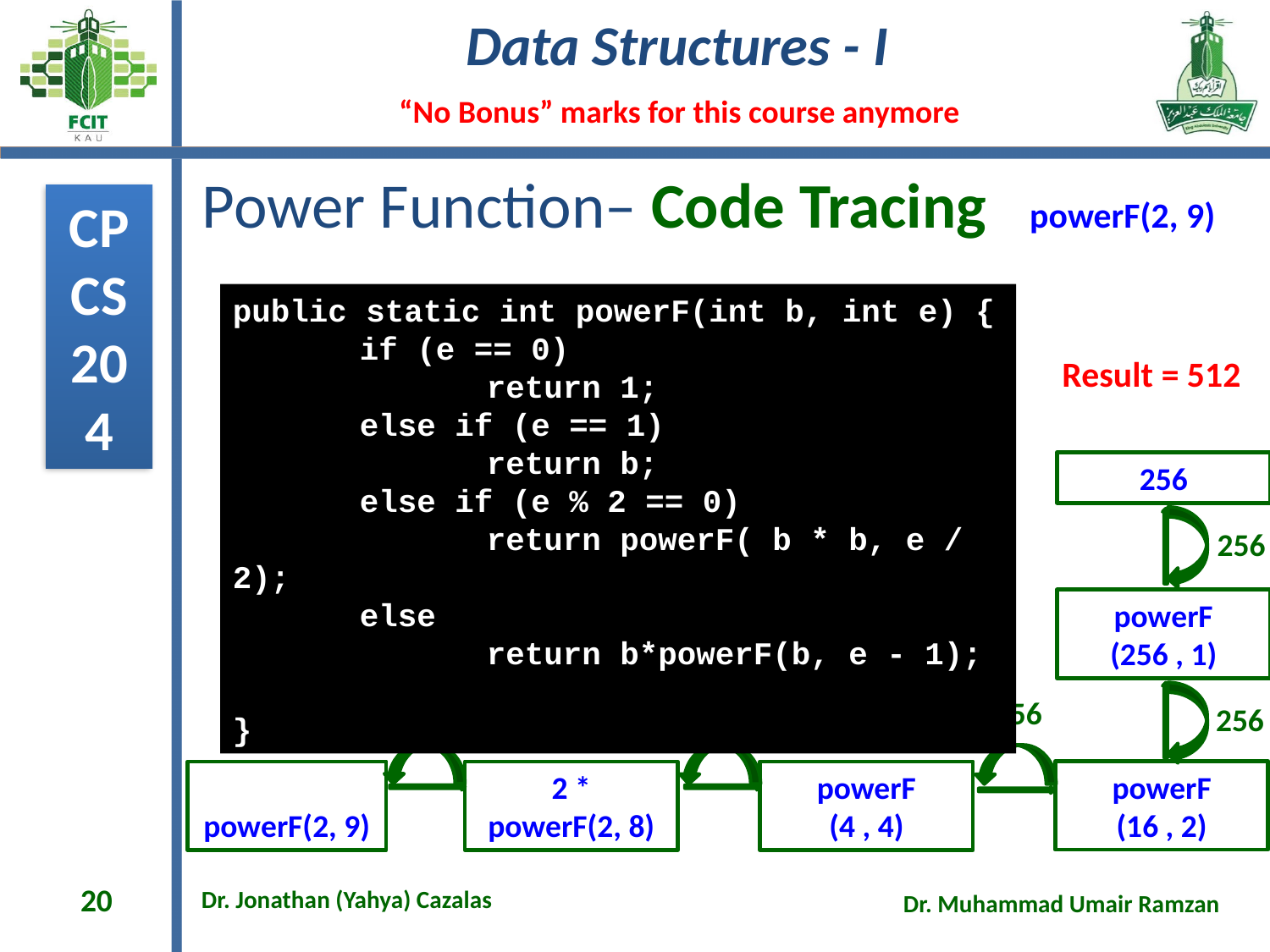

# Power Function– Code Tracing   powerF(2, 9)
public static int powerF(int b, int e) {
	if (e == 0)
		return 1;
	else if (e == 1)
		return b;
	else if (e % 2 == 0)
		return powerF( b * b, e / 2);
	else
		return b*powerF(b, e - 1);
}
Result = 512
256

256

powerF
(256 , 1)

256
512
256
256

powerF
(16 , 2)

powerF(2, 9)
2 *
powerF(2, 8)
powerF
(4 , 4)

20